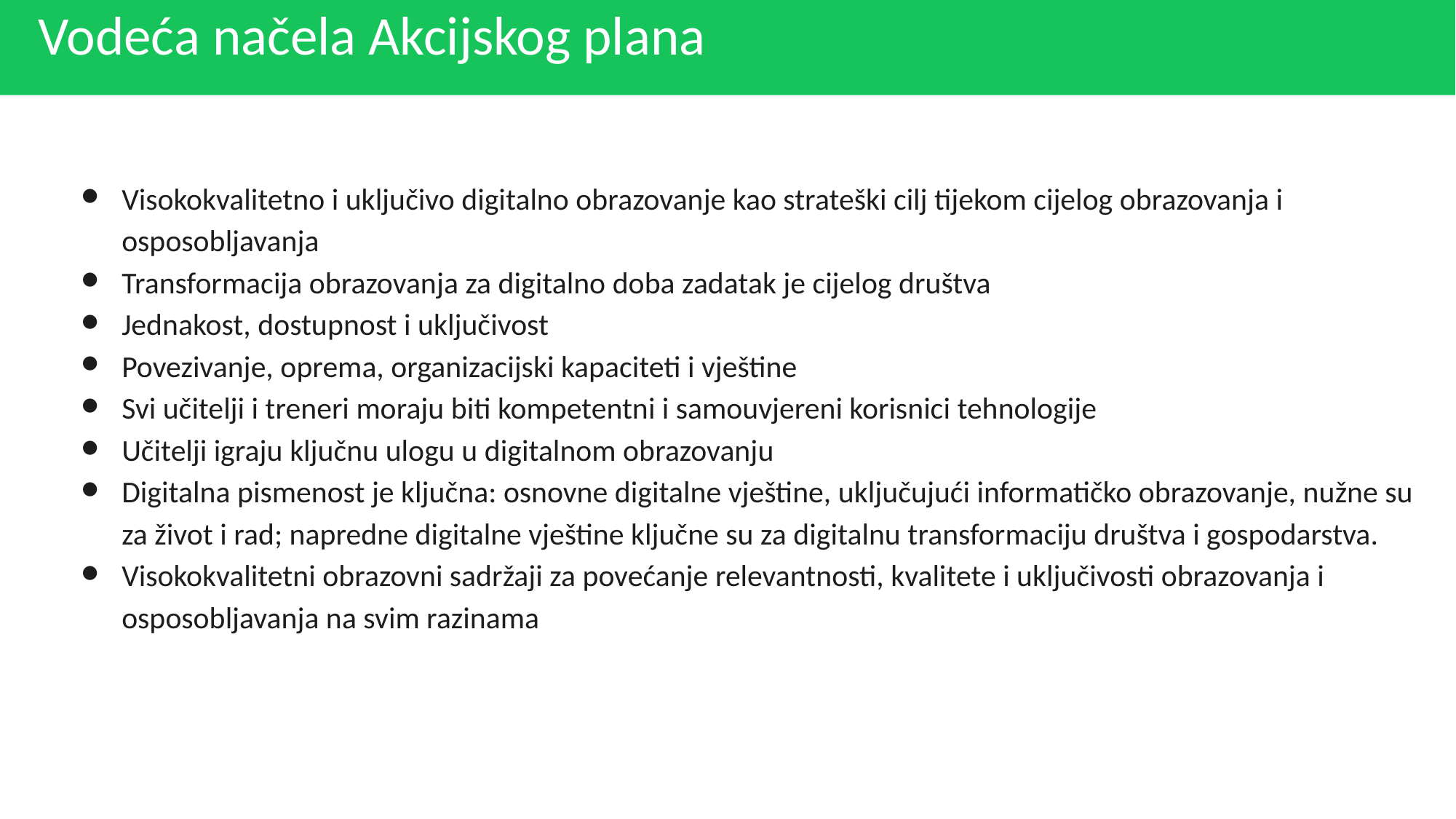

Vodeća načela Akcijskog plana

Visokokvalitetno i uključivo digitalno obrazovanje kao strateški cilj tijekom cijelog obrazovanja i osposobljavanja
Transformacija obrazovanja za digitalno doba zadatak je cijelog društva
Jednakost, dostupnost i uključivost
Povezivanje, oprema, organizacijski kapaciteti i vještine
Svi učitelji i treneri moraju biti kompetentni i samouvjereni korisnici tehnologije
Učitelji igraju ključnu ulogu u digitalnom obrazovanju
Digitalna pismenost je ključna: osnovne digitalne vještine, uključujući informatičko obrazovanje, nužne su za život i rad; napredne digitalne vještine ključne su za digitalnu transformaciju društva i gospodarstva.
Visokokvalitetni obrazovni sadržaji za povećanje relevantnosti, kvalitete i uključivosti obrazovanja i osposobljavanja na svim razinama